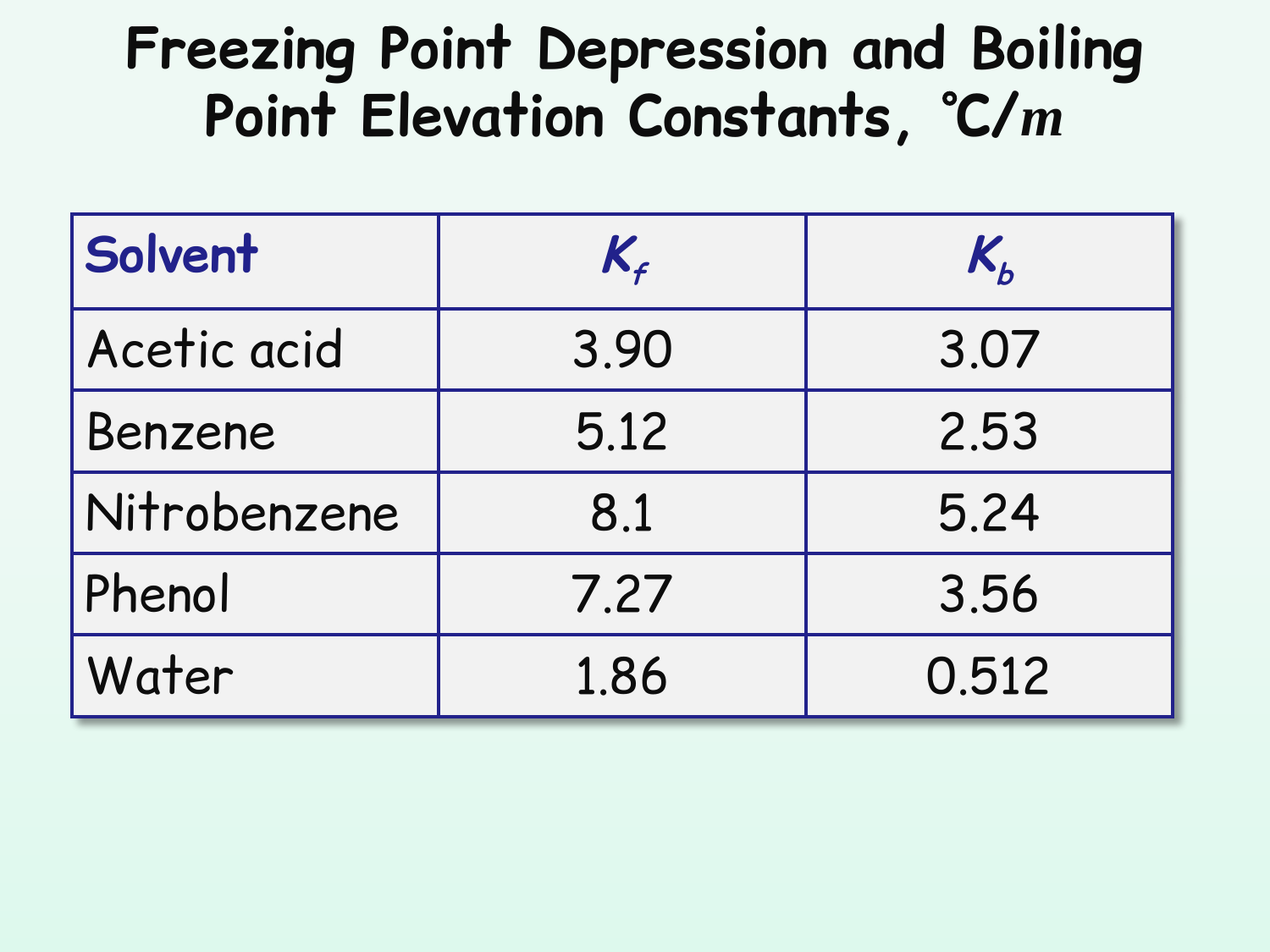

# Freezing Point Depression and Boiling Point Elevation Constants, °C/m
| Solvent | Kf | Kb |
| --- | --- | --- |
| Acetic acid | 3.90 | 3.07 |
| Benzene | 5.12 | 2.53 |
| Nitrobenzene | 8.1 | 5.24 |
| Phenol | 7.27 | 3.56 |
| Water | 1.86 | 0.512 |